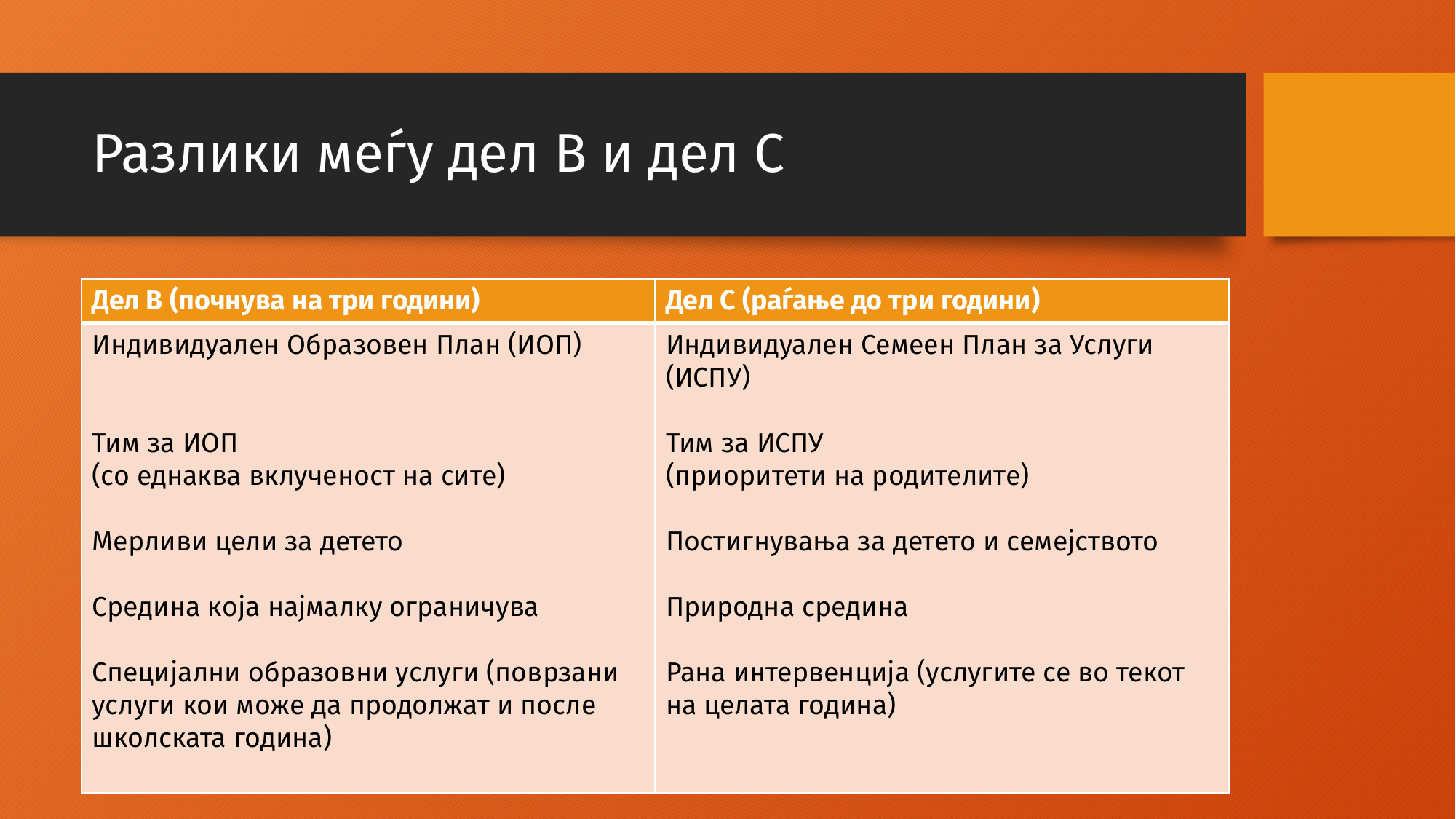

# Разлики меѓу дел В и дел С
| Дел В (почнува на три години) | Дел С (раѓање до три години) |
| --- | --- |
| Индивидуален Образовен План (ИОП) Тим за ИОП (со еднаква вклученост на сите) Мерливи цели за детето Средина која најмалку ограничува Специјални образовни услуги (поврзани услуги кои може да продолжат и после школската година) | Индивидуален Семеен План за Услуги (ИСПУ) Тим за ИСПУ (приоритети на родителите) Постигнувања за детето и семејството Природна средина Рана интервенција (услугите се во текот на целата година) |